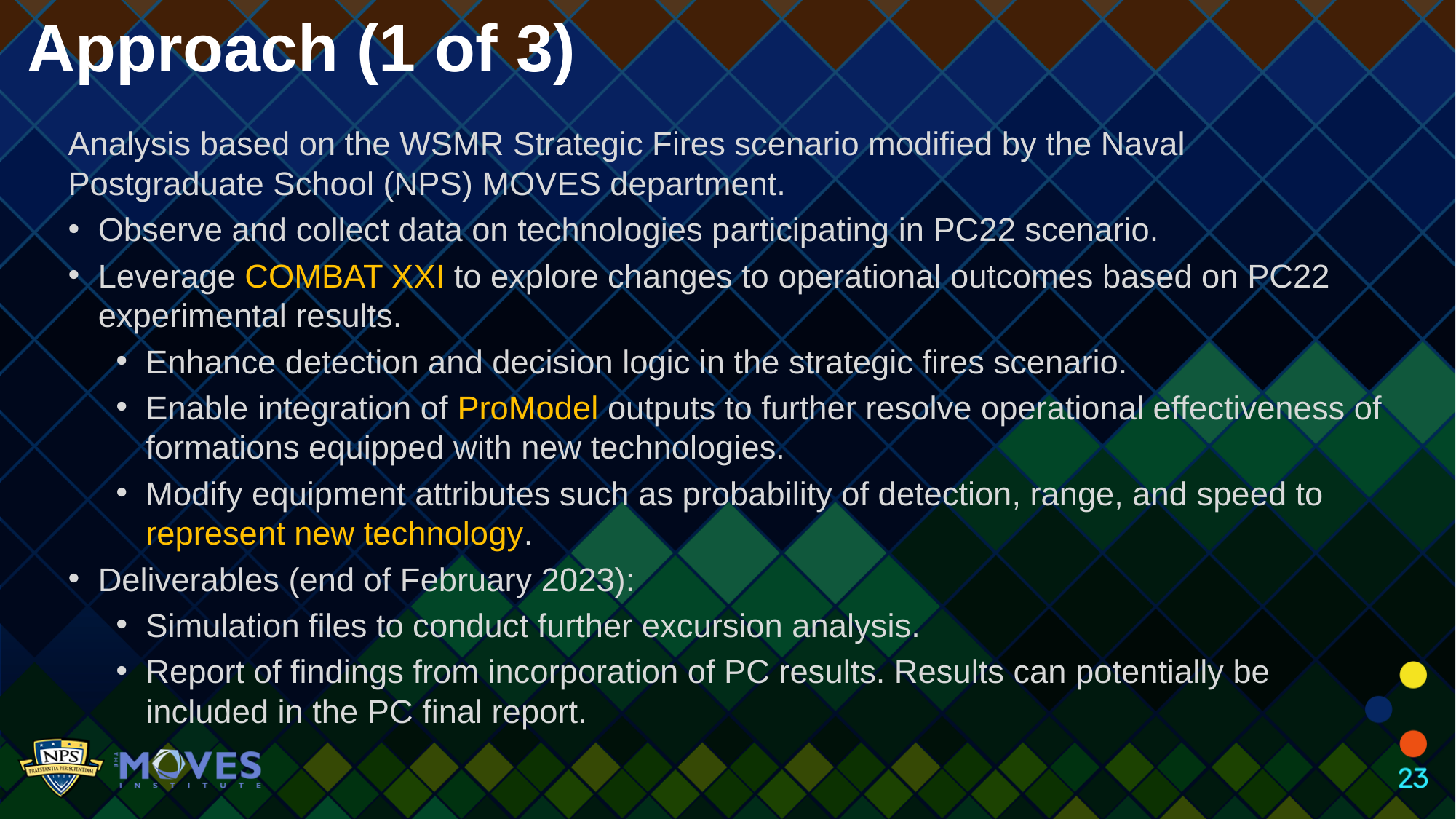

Approach (1 of 3)
Analysis based on the WSMR Strategic Fires scenario modified by the Naval Postgraduate School (NPS) MOVES department.
Observe and collect data on technologies participating in PC22 scenario.
Leverage COMBAT XXI to explore changes to operational outcomes based on PC22 experimental results.
Enhance detection and decision logic in the strategic fires scenario.
Enable integration of ProModel outputs to further resolve operational effectiveness of formations equipped with new technologies.
Modify equipment attributes such as probability of detection, range, and speed to represent new technology.
Deliverables (end of February 2023):
Simulation files to conduct further excursion analysis.
Report of findings from incorporation of PC results. Results can potentially be included in the PC final report.